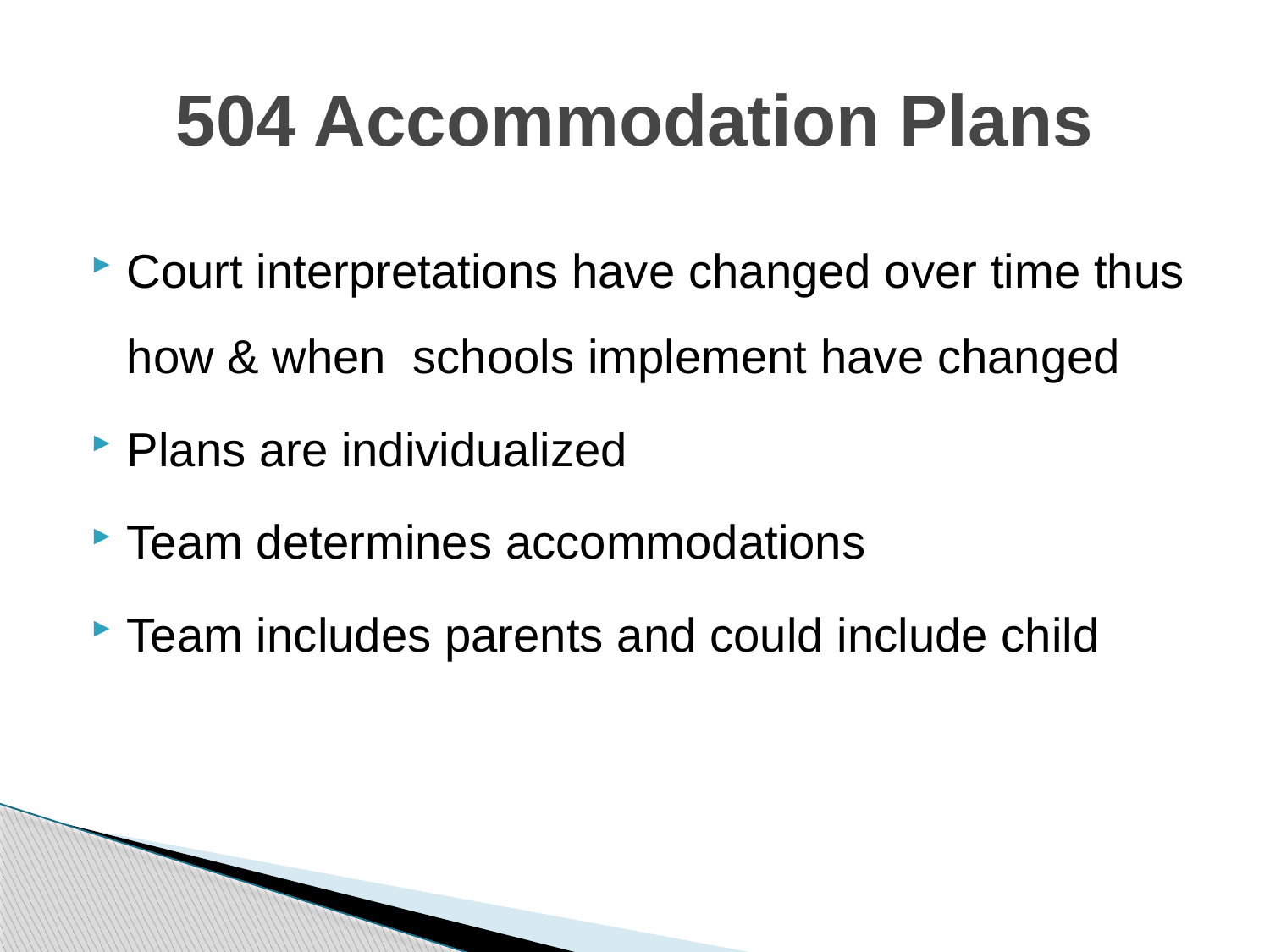

# 504 Accommodation Plans
Court interpretations have changed over time thus how & when  schools implement have changed
Plans are individualized
Team determines accommodations
Team includes parents and could include child